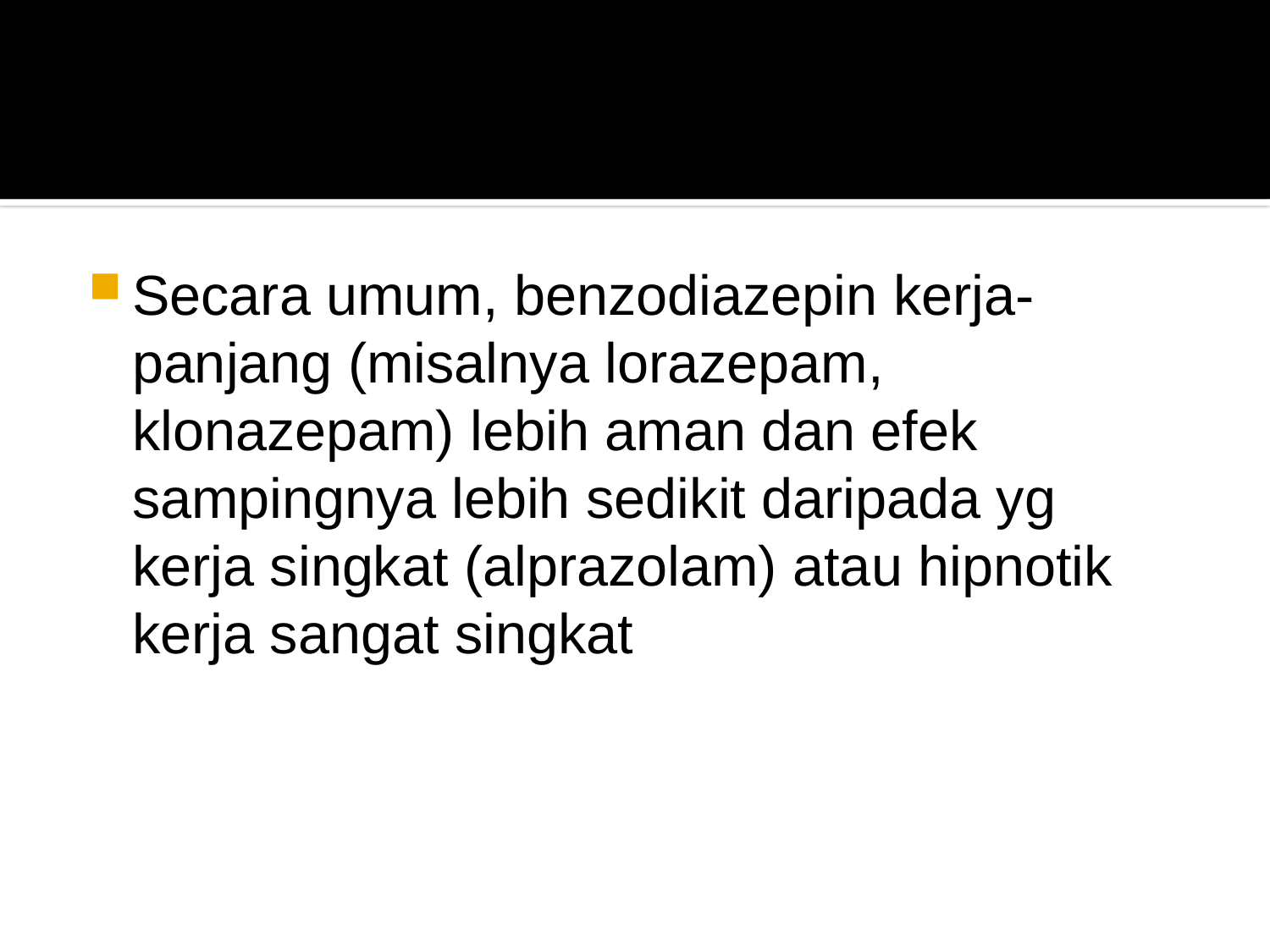

#
Secara umum, benzodiazepin kerja-panjang (misalnya lorazepam, klonazepam) lebih aman dan efek sampingnya lebih sedikit daripada yg kerja singkat (alprazolam) atau hipnotik kerja sangat singkat